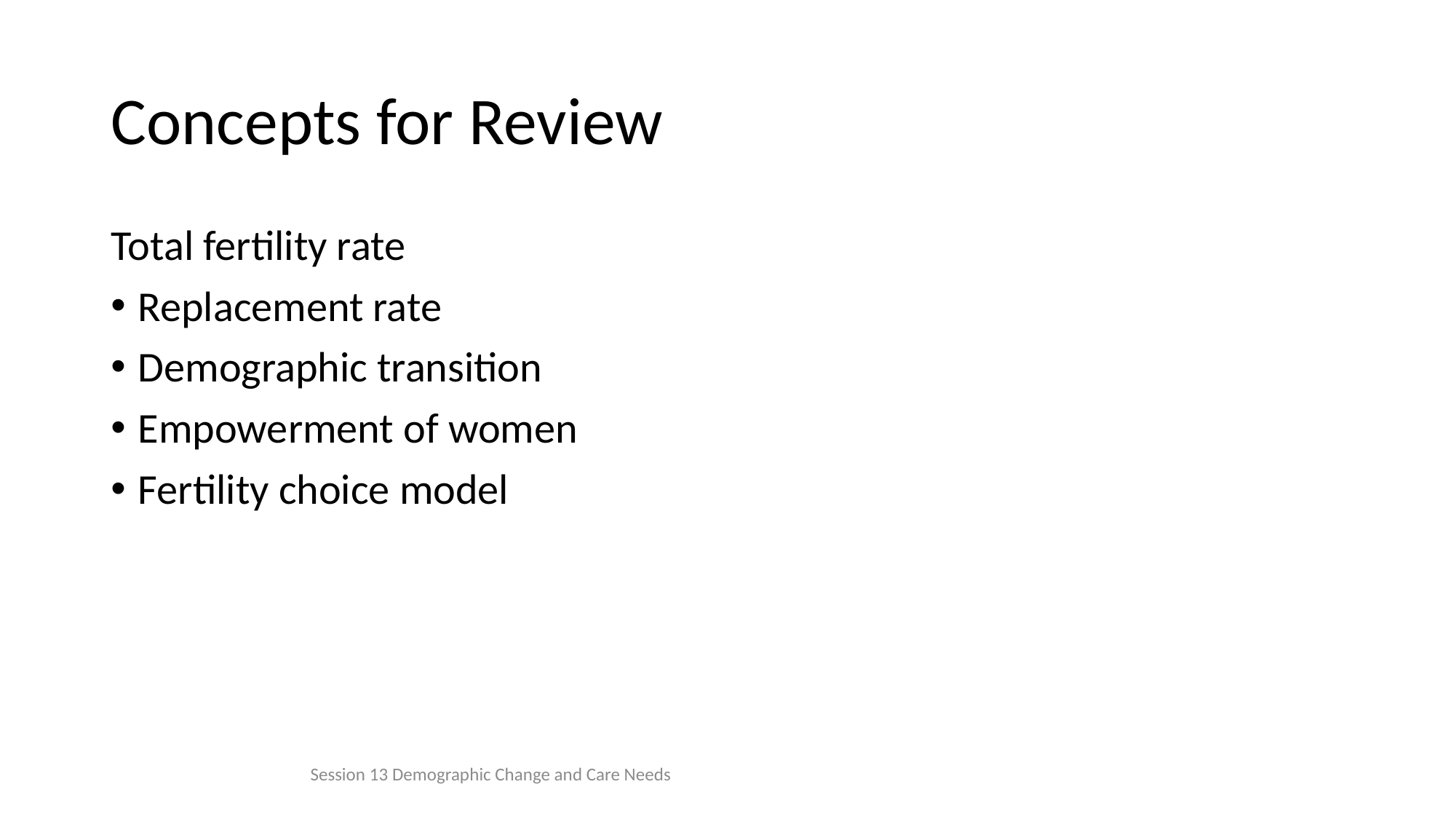

# Concepts for Review
Total fertility rate
Replacement rate
Demographic transition
Empowerment of women
Fertility choice model

Session 13 Demographic Change and Care Needs